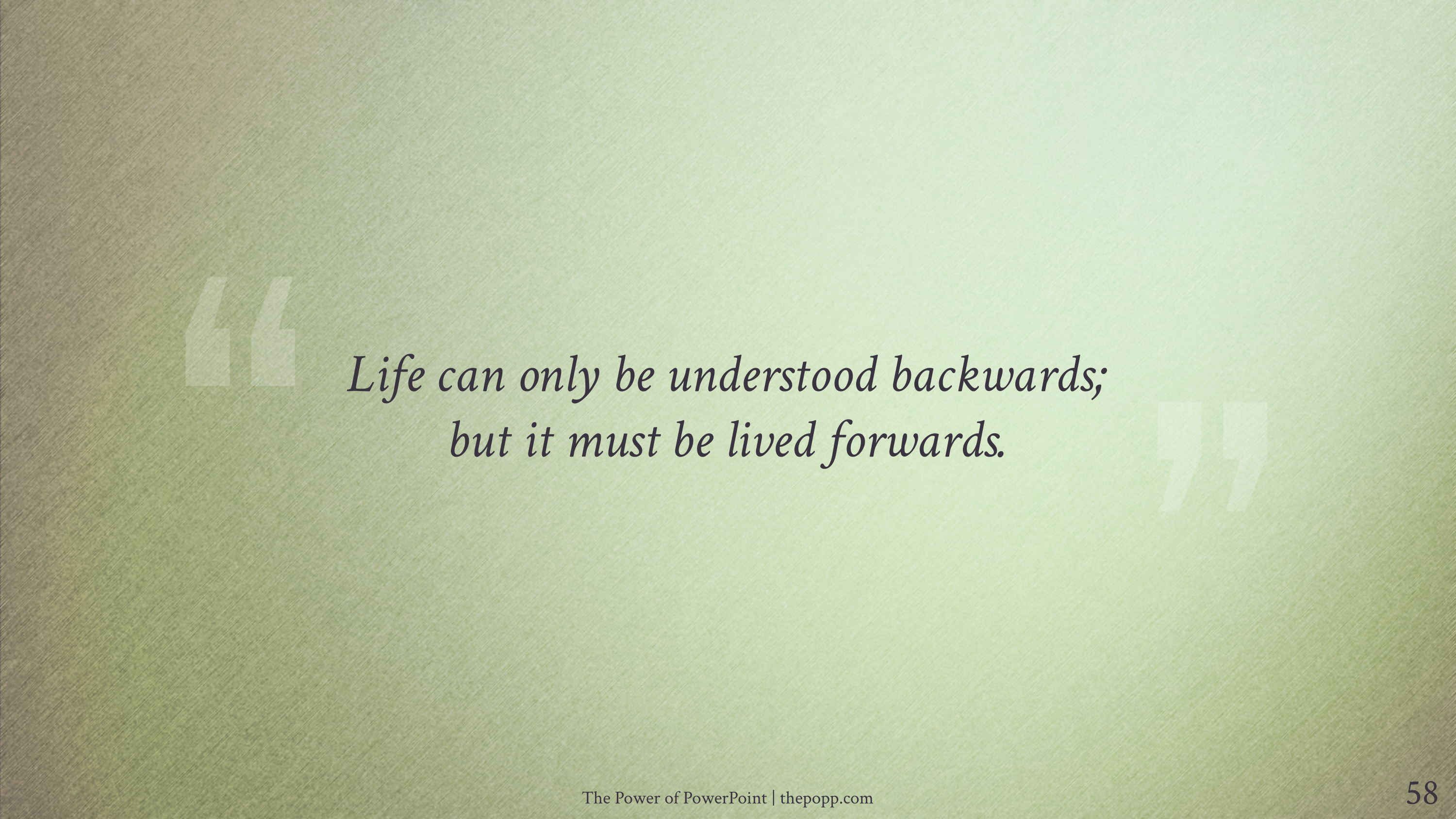

Life can only be understood backwards;
but it must be lived forwards.
58
The Power of PowerPoint | thepopp.com